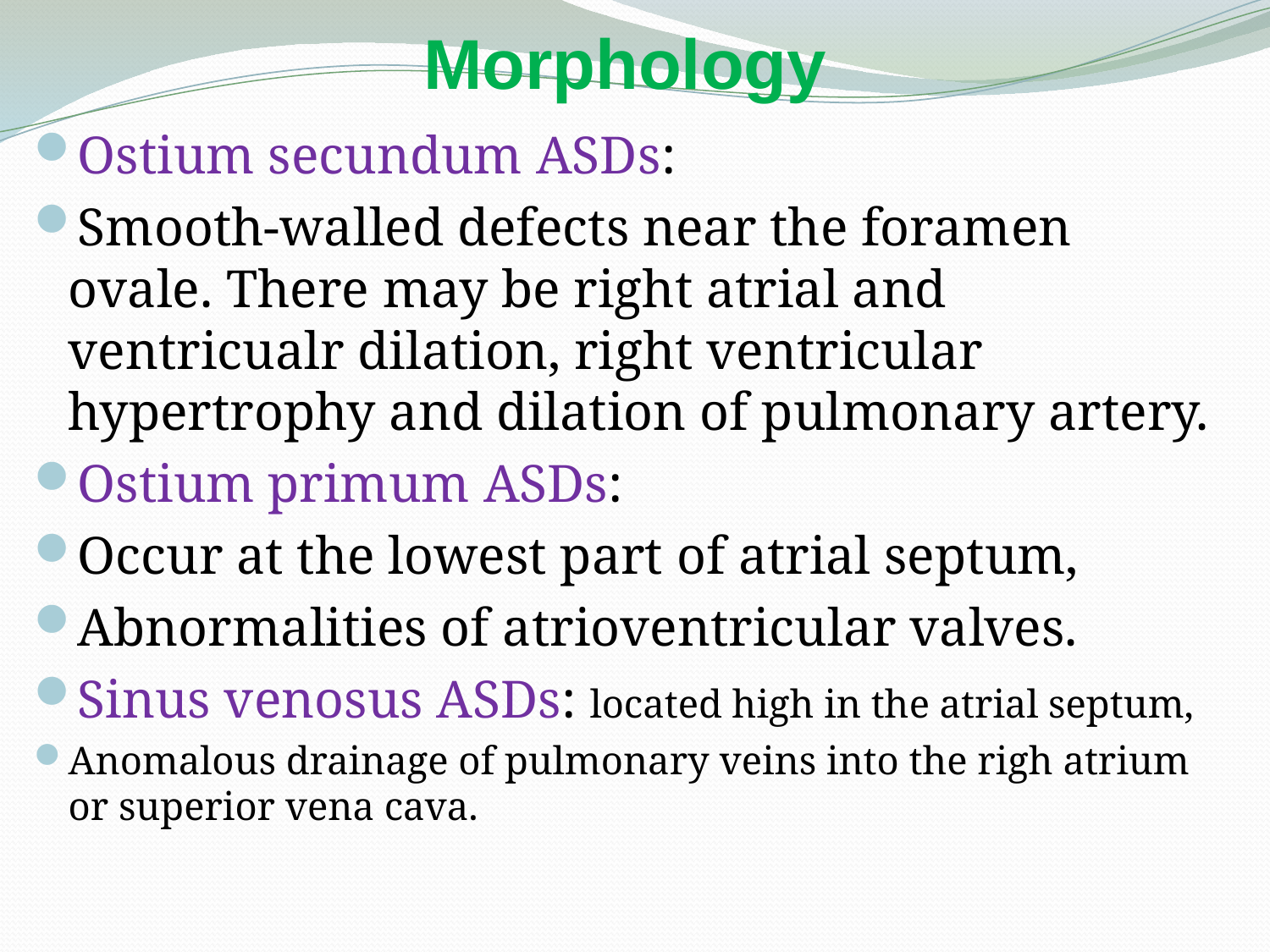

# Morphology
Ostium secundum ASDs:
Smooth-walled defects near the foramen ovale. There may be right atrial and ventricualr dilation, right ventricular hypertrophy and dilation of pulmonary artery.
Ostium primum ASDs:
Occur at the lowest part of atrial septum,
Abnormalities of atrioventricular valves.
Sinus venosus ASDs: located high in the atrial septum,
Anomalous drainage of pulmonary veins into the righ atrium or superior vena cava.